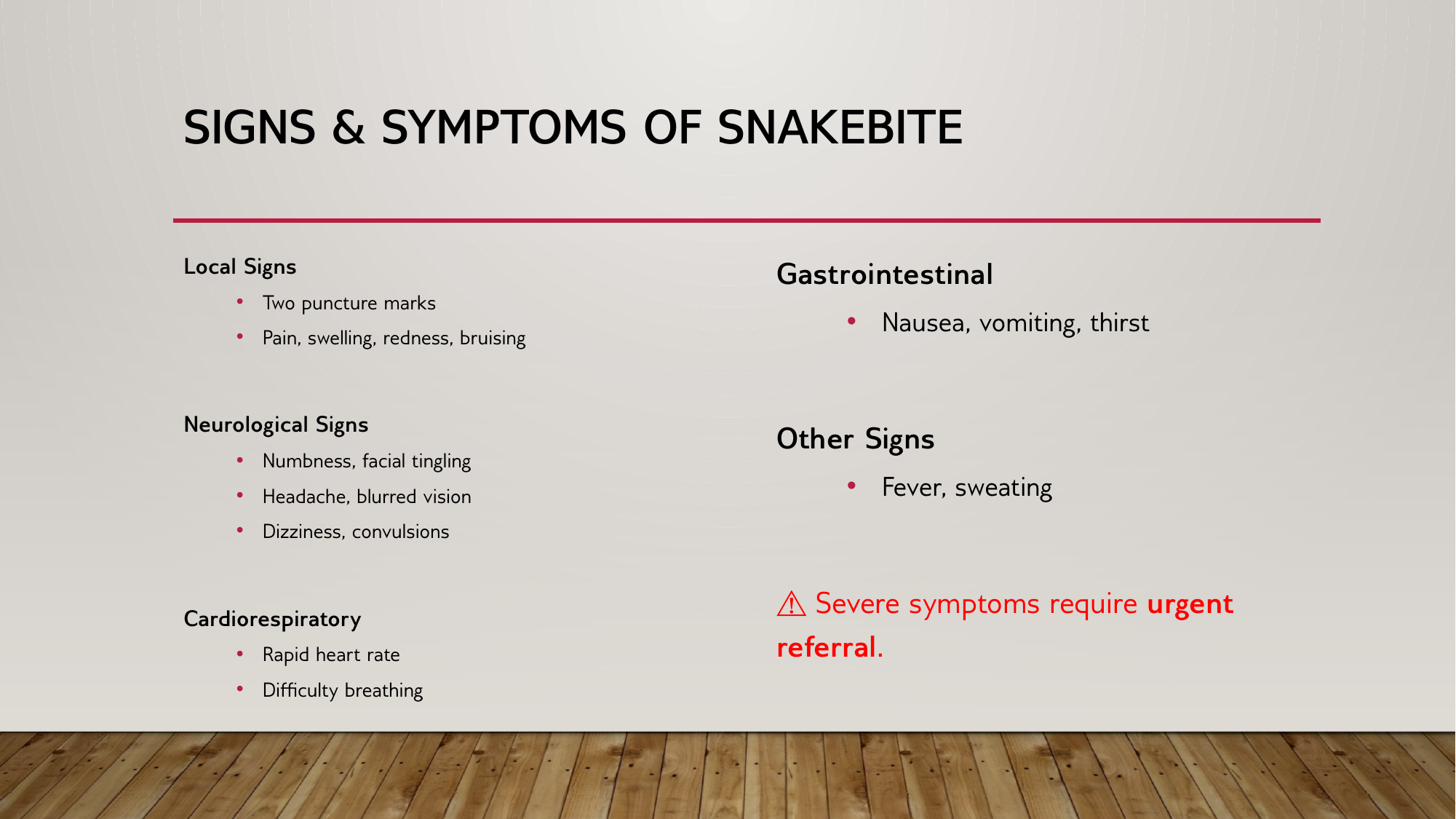

# Signs & Symptoms of Snakebite
Local Signs
Two puncture marks
Pain, swelling, redness, bruising

Neurological Signs
Numbness, facial tingling
Headache, blurred vision
Dizziness, convulsions

Cardiorespiratory
Rapid heart rate
Difficulty breathing

Gastrointestinal
Nausea, vomiting, thirst

Other Signs
Fever, sweating

⚠️ Severe symptoms require urgent referral.